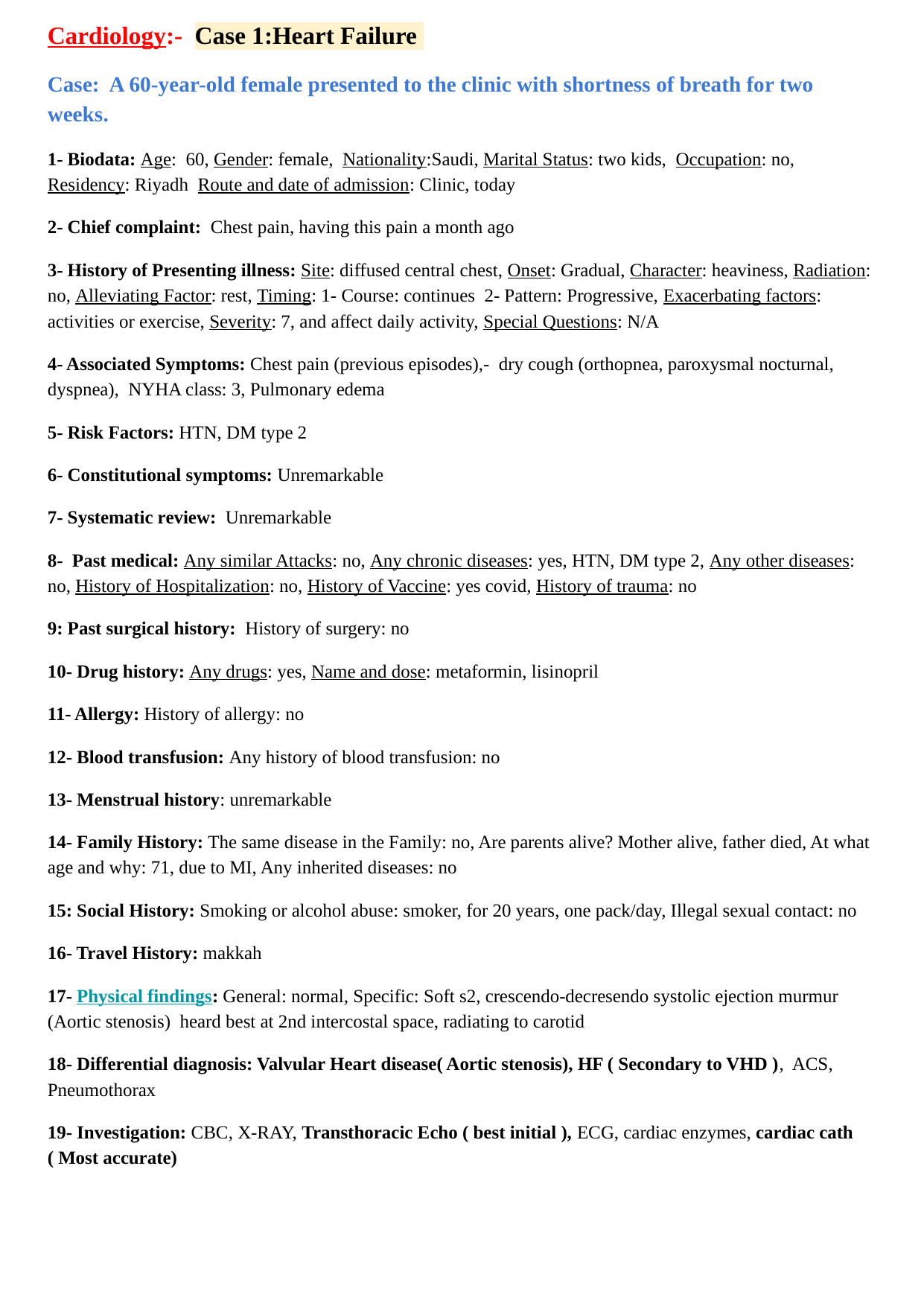

Cardiology:-  Case 1:Heart Failure

Case:  A 60-year-old female presented to the clinic with shortness of breath for two weeks.

1- Biodata: Age:  60, Gender: female,  Nationality:Saudi, Marital Status: two kids,  Occupation: no, Residency: Riyadh  Route and date of admission: Clinic, today

2- Chief complaint:  Chest pain, having this pain a month ago

3- History of Presenting illness: Site: diffused central chest, Onset: Gradual, Character: heaviness, Radiation: no, Alleviating Factor: rest, Timing: 1- Course: continues  2- Pattern: Progressive, Exacerbating factors: activities or exercise, Severity: 7, and affect daily activity, Special Questions: N/A

4- Associated Symptoms: Chest pain (previous episodes),-  dry cough (orthopnea, paroxysmal nocturnal, dyspnea),  NYHA class: 3, Pulmonary edema

5- Risk Factors: HTN, DM type 2

6- Constitutional symptoms: Unremarkable

7- Systematic review:  Unremarkable

8-  Past medical: Any similar Attacks: no, Any chronic diseases: yes, HTN, DM type 2, Any other diseases: no, History of Hospitalization: no, History of Vaccine: yes covid, History of trauma: no

9: Past surgical history:  History of surgery: no

10- Drug history: Any drugs: yes, Name and dose: metaformin, lisinopril

11- Allergy: History of allergy: no

12- Blood transfusion: Any history of blood transfusion: no

13- Menstrual history: unremarkable

14- Family History: The same disease in the Family: no, Are parents alive? Mother alive, father died, At what age and why: 71, due to MI, Any inherited diseases: no

15: Social History: Smoking or alcohol abuse: smoker, for 20 years, one pack/day, Illegal sexual contact: no

16- Travel History: makkah

17- Physical findings: General: normal, Specific: Soft s2, crescendo-decresendo systolic ejection murmur
(Aortic stenosis)  heard best at 2nd intercostal space, radiating to carotid

18- Differential diagnosis: Valvular Heart disease( Aortic stenosis), HF ( Secondary to VHD ),  ACS, Pneumothorax

19- Investigation: CBC, X-RAY, Transthoracic Echo ( best initial ), ECG, cardiac enzymes, cardiac cath ( Most accurate)